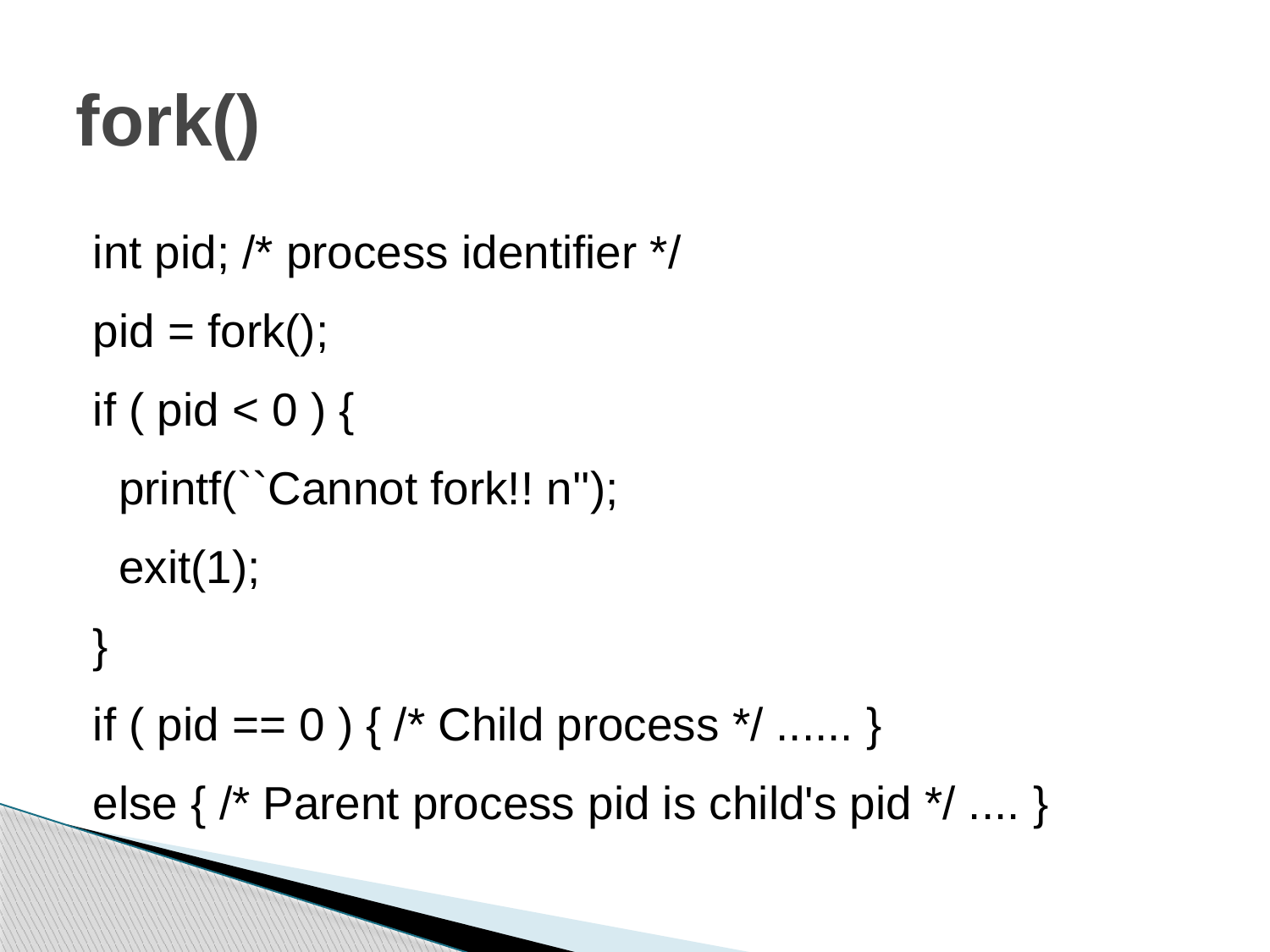

# fork()
int pid; /* process identifier */
pid = fork();
if ( pid < 0 ) {
  printf(``Cannot fork!! n'');
  exit(1);
}
if ( pid == 0 ) { /* Child process */ ...... }
else { /* Parent process pid is child's pid */ .... }